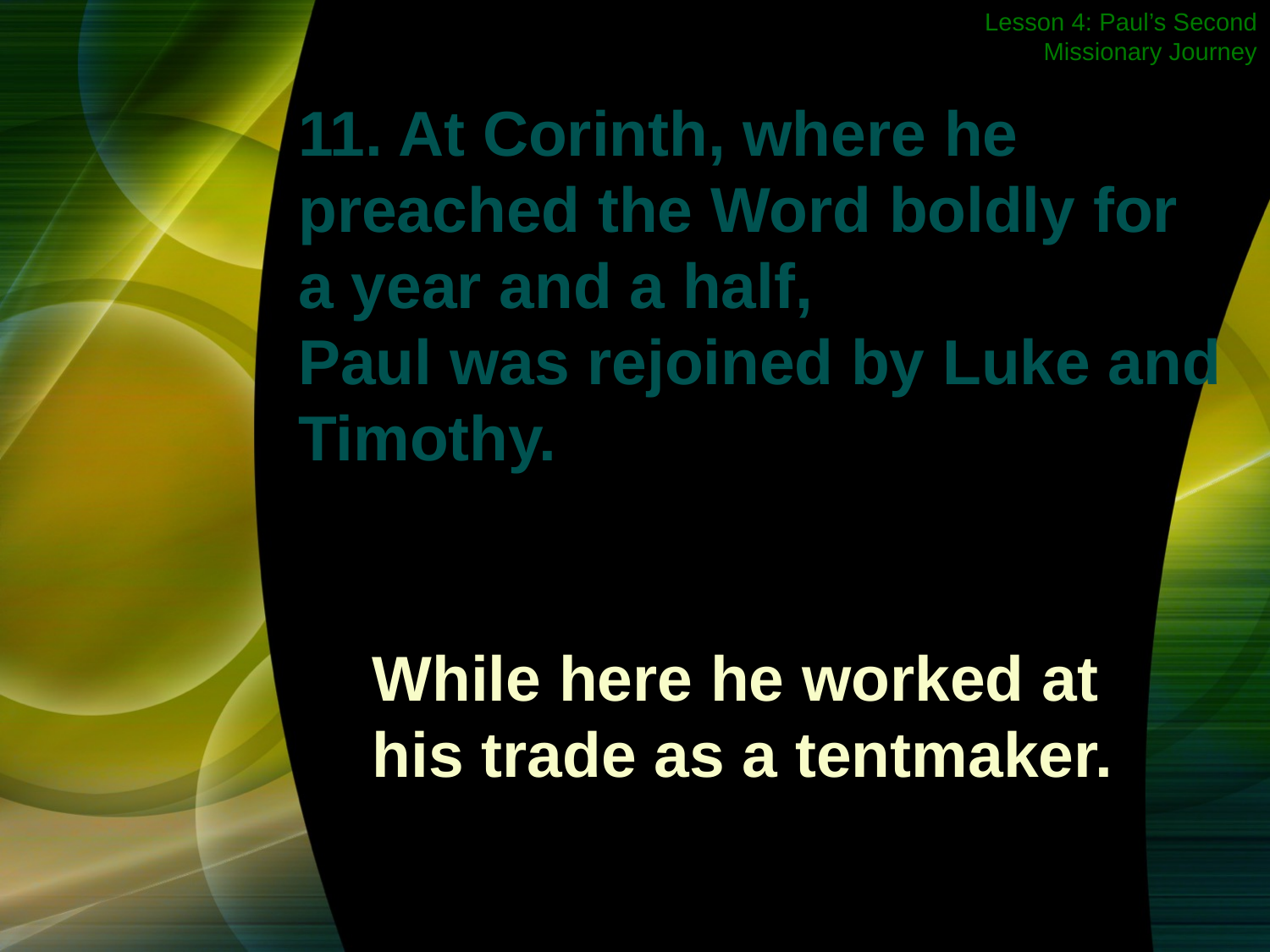

Lesson 4: Paul’s Second Missionary Journey
11. At Corinth, where he preached the Word boldly for a year and a half,
Paul was rejoined by Luke and Timothy.
While here he worked at his trade as a tentmaker.